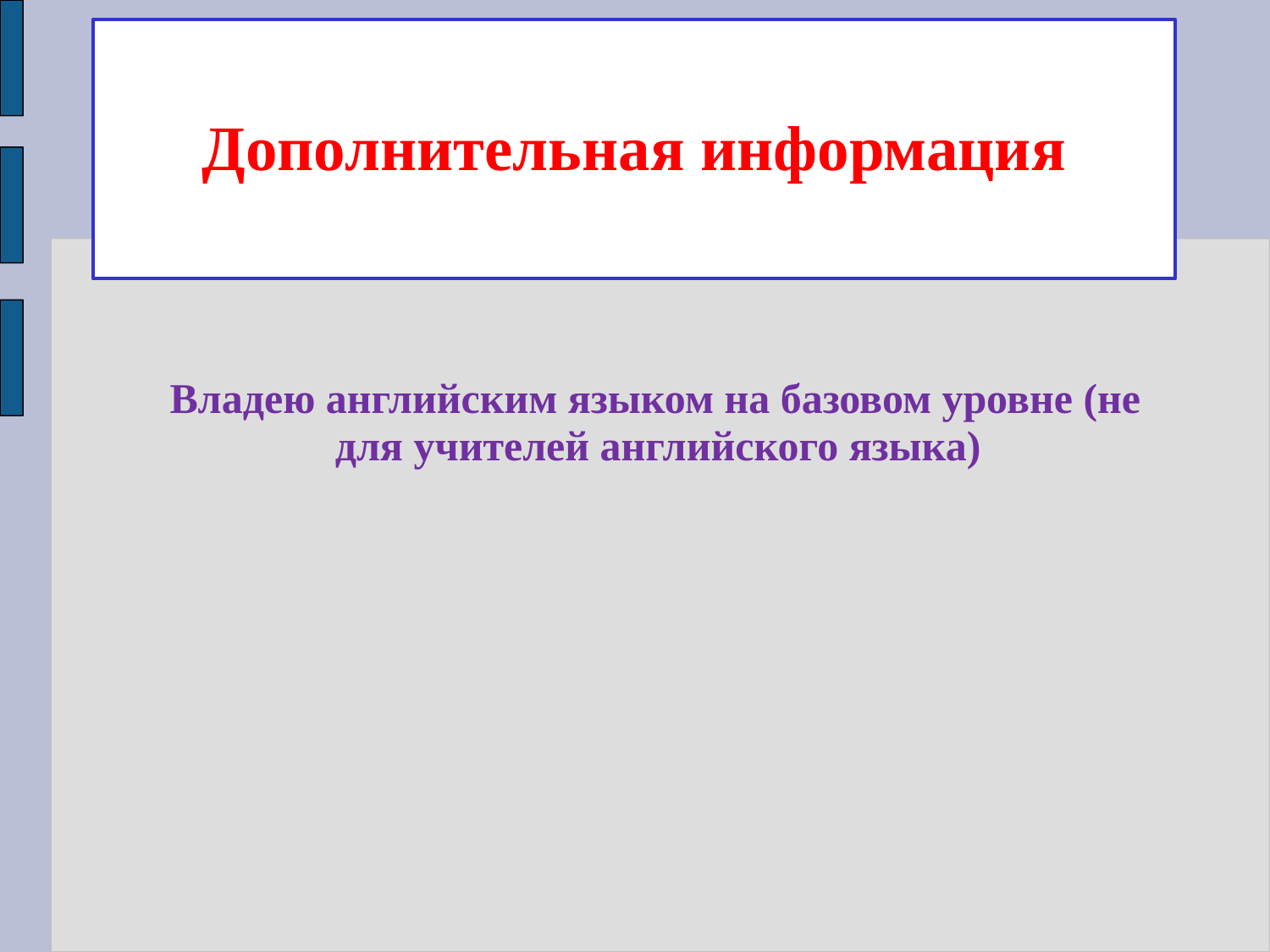

# Дополнительная информация

    Владею английским языком на базовом уровне (не для учителей английского языка)